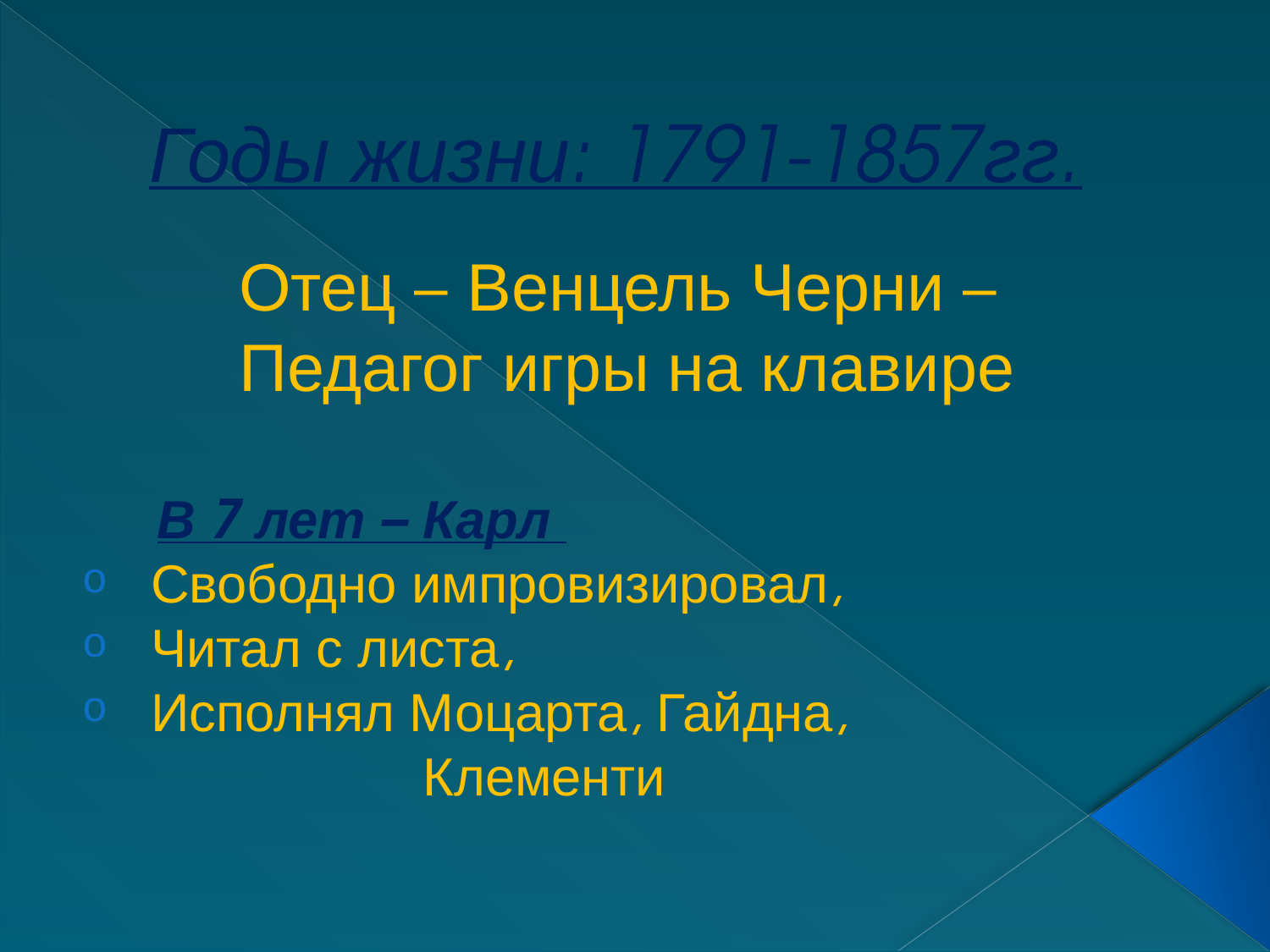

# Годы жизни: 1791-1857гг.
Отец – Венцель Черни –
Педагог игры на клавире

     В 7 лет – Карл
   Свободно импровизировал,
   Читал с листа,
   Исполнял Моцарта, Гайдна,
                       Клементи